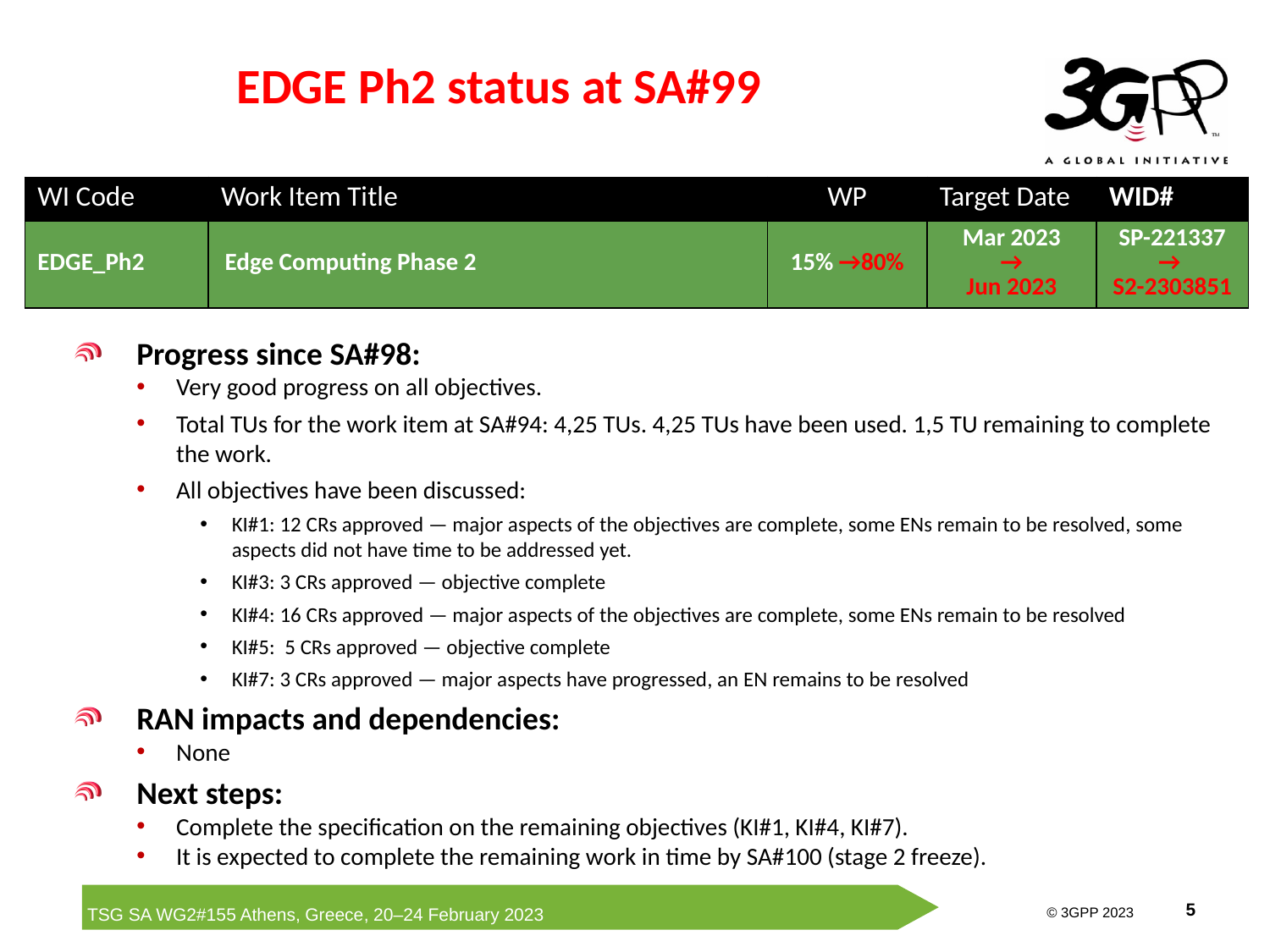

# EDGE Ph2 status at SA#99
| WI Code | Work Item Title | WP | Target Date | WID# |
| --- | --- | --- | --- | --- |
| EDGE\_Ph2 | Edge Computing Phase 2 | 15% →80% | Mar 2023 → Jun 2023 | SP-221337 → S2-2303851 |
Progress since SA#98:
Very good progress on all objectives.
Total TUs for the work item at SA#94: 4,25 TUs. 4,25 TUs have been used. 1,5 TU remaining to complete the work.
All objectives have been discussed:
KI#1: 12 CRs approved — major aspects of the objectives are complete, some ENs remain to be resolved, some aspects did not have time to be addressed yet.
KI#3: 3 CRs approved — objective complete
KI#4: 16 CRs approved — major aspects of the objectives are complete, some ENs remain to be resolved
KI#5:  5 CRs approved — objective complete
KI#7: 3 CRs approved — major aspects have progressed, an EN remains to be resolved
RAN impacts and dependencies:
None
Next steps:
Complete the specification on the remaining objectives (KI#1, KI#4, KI#7).
It is expected to complete the remaining work in time by SA#100 (stage 2 freeze).